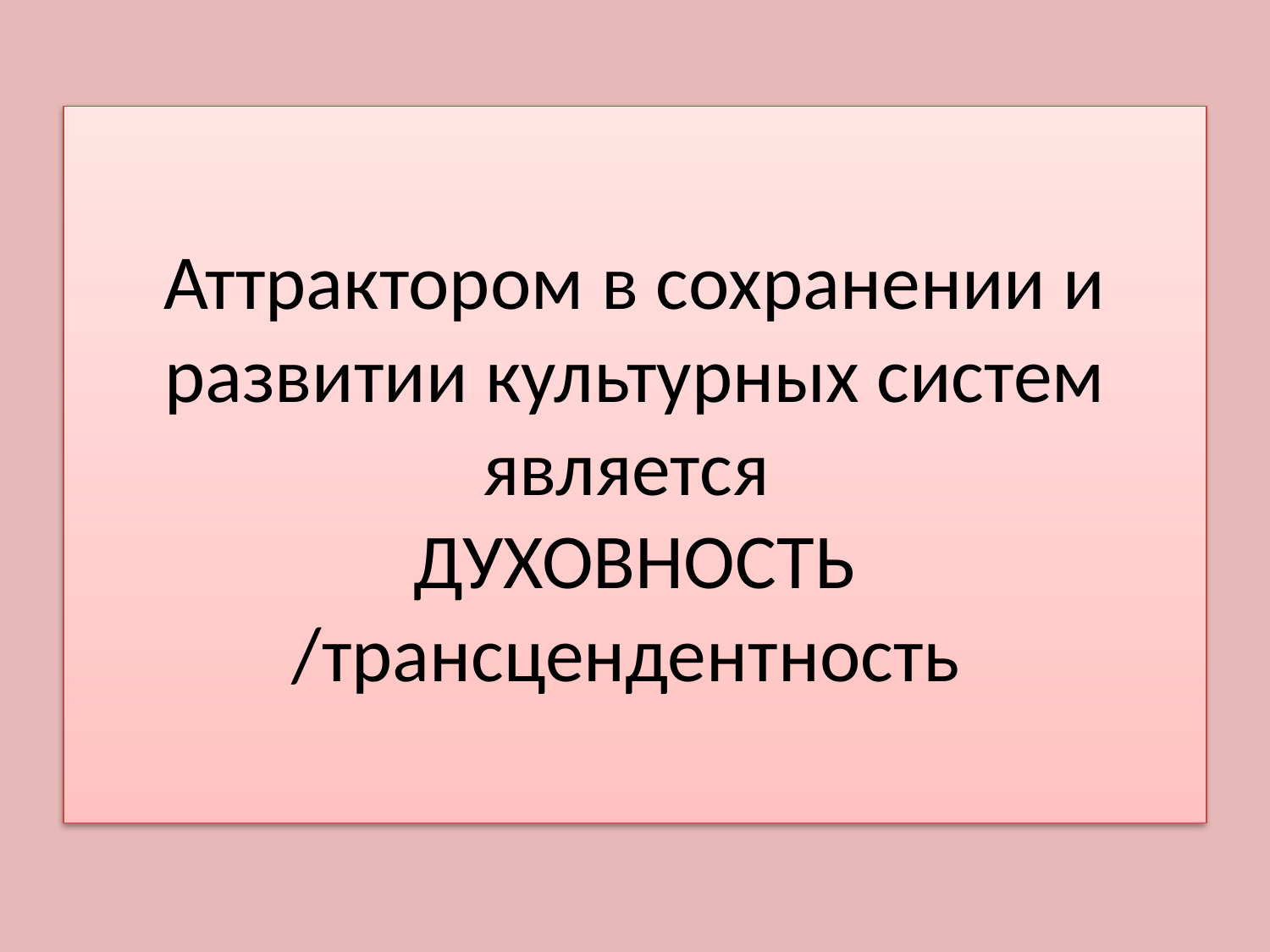

# Аттрактором в сохранении и развитии культурных систем является ДУХОВНОСТЬ /трансцендентность